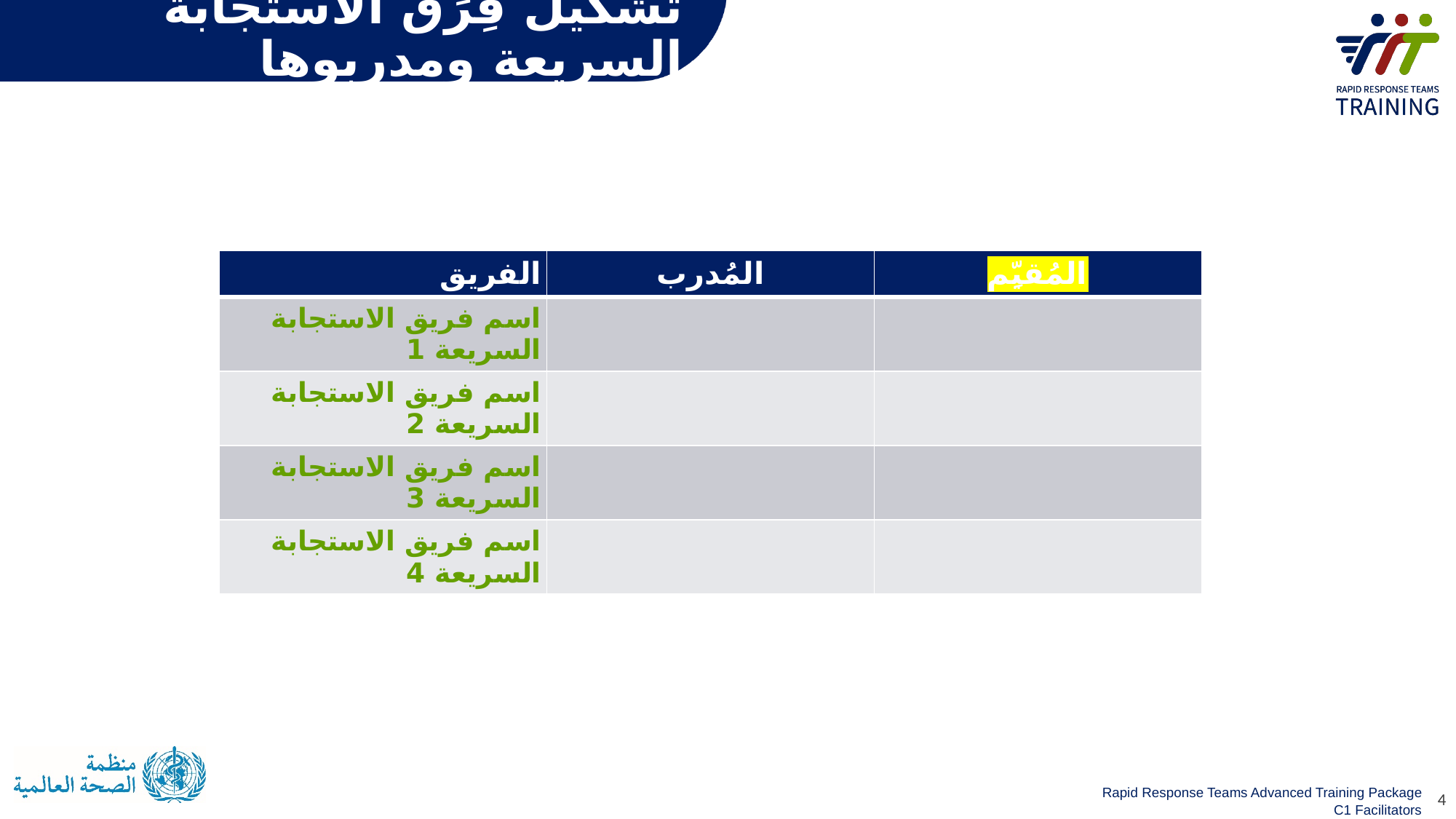

# تشكيل فِرَق الاستجابة السريعة ومدربوها
| الفريق | المُدرب | المُقيِّم |
| --- | --- | --- |
| اسم فريق الاستجابة السريعة 1 |  |  |
| اسم فريق الاستجابة السريعة 2 |  |  |
| اسم فريق الاستجابة السريعة 3 |  |  |
| اسم فريق الاستجابة السريعة 4 |  |  |